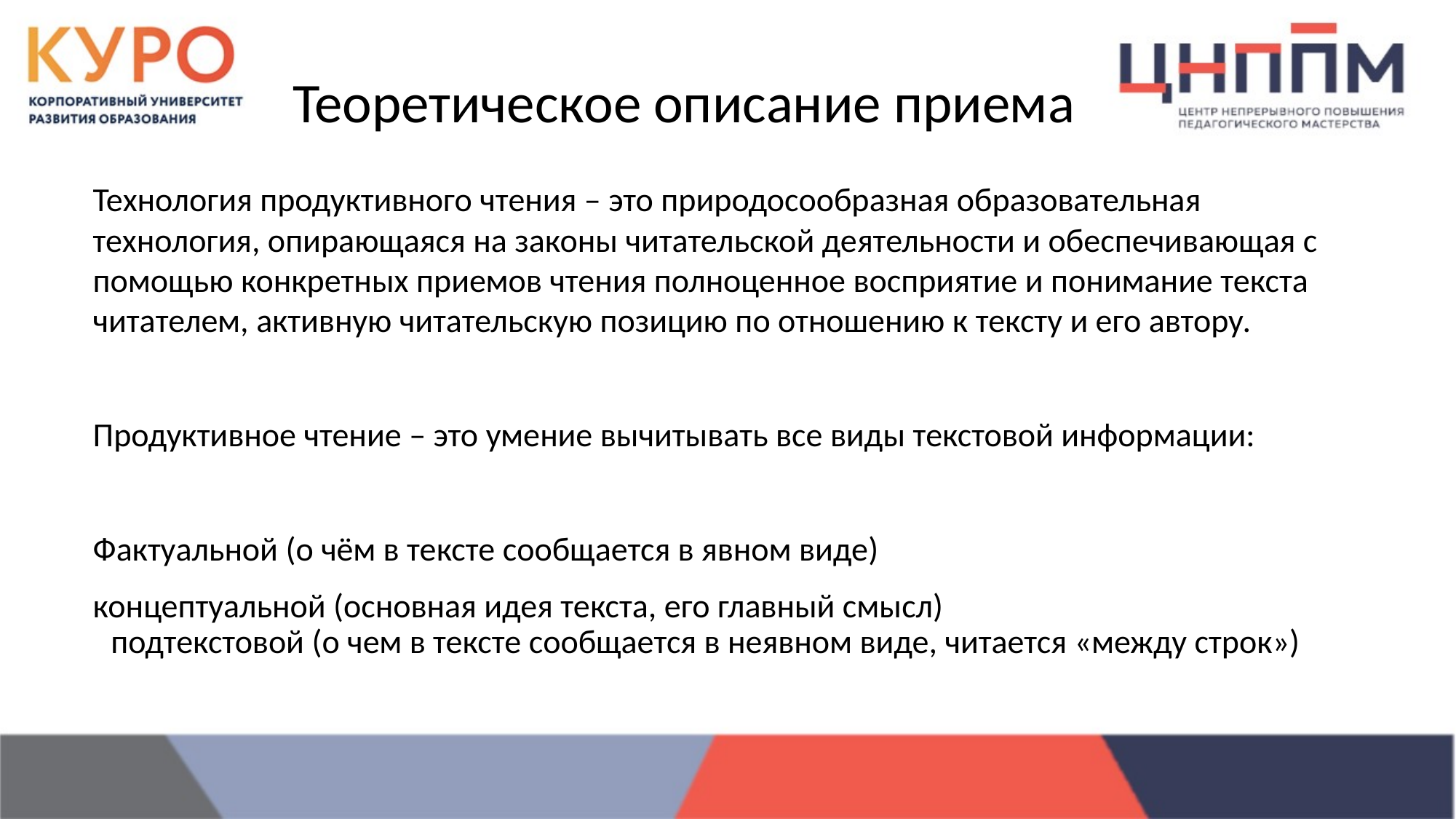

# Теоретическое описание приема
Технология продуктивного чтения – это природосообразная образовательная технология, опирающаяся на законы читательской деятельности и обеспечивающая с помощью конкретных приемов чтения полноценное восприятие и понимание текста читателем, активную читательскую позицию по отношению к тексту и его автору.

Продуктивное чтение – это умение вычитывать все виды текстовой информации:

Фактуальной (о чём в тексте сообщается в явном виде)
концептуальной (основная идея текста, его главный смысл)
подтекстовой (о чем в тексте сообщается в неявном виде, читается «между строк»)